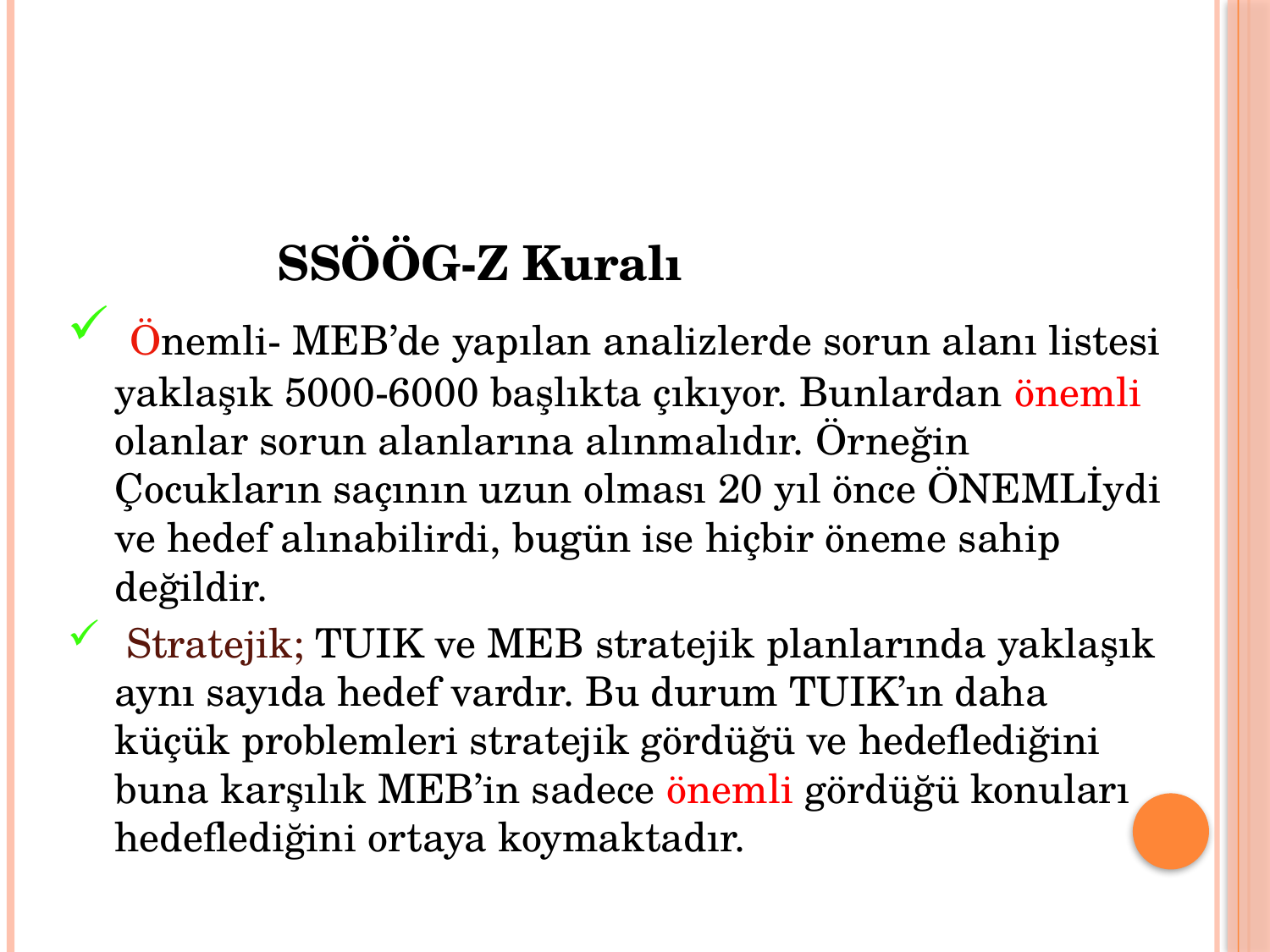

SSÖÖG-Z Kuralı
 Önemli- MEB’de yapılan analizlerde sorun alanı listesi yaklaşık 5000-6000 başlıkta çıkıyor. Bunlardan önemli olanlar sorun alanlarına alınmalıdır. Örneğin Çocukların saçının uzun olması 20 yıl önce ÖNEMLİydi ve hedef alınabilirdi, bugün ise hiçbir öneme sahip değildir.
 Stratejik; TUIK ve MEB stratejik planlarında yaklaşık aynı sayıda hedef vardır. Bu durum TUIK’ın daha küçük problemleri stratejik gördüğü ve hedeflediğini buna karşılık MEB’in sadece önemli gördüğü konuları hedeflediğini ortaya koymaktadır.